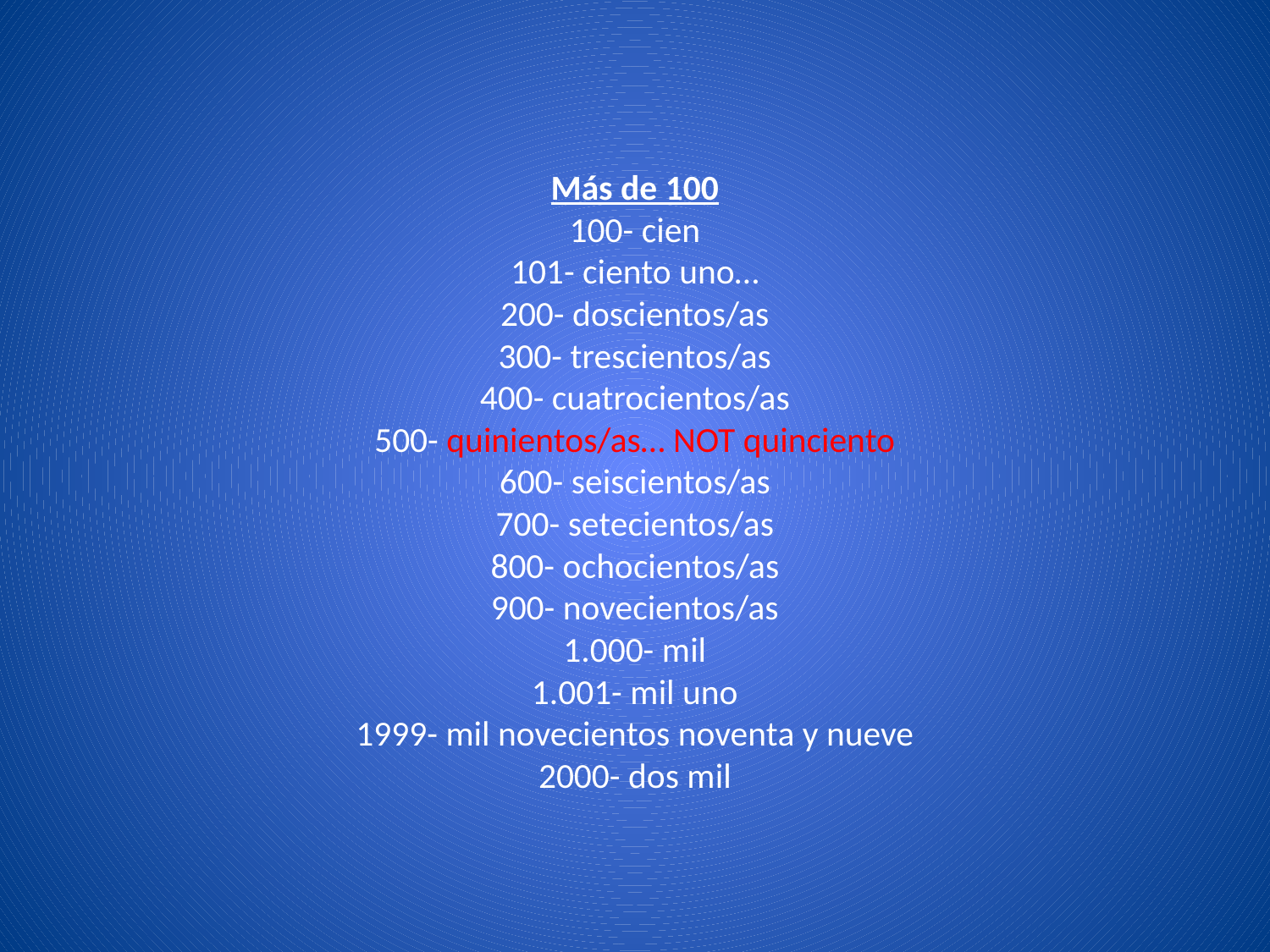

# Más de 100 100- cien 101- ciento uno… 200- doscientos/as 300- trescientos/as 400- cuatrocientos/as 500- quinientos/as… NOT quinciento 600- seiscientos/as 700- setecientos/as 800- ochocientos/as 900- novecientos/as 1.000- mil 1.001- mil uno 1999- mil novecientos noventa y nueve 2000- dos mil